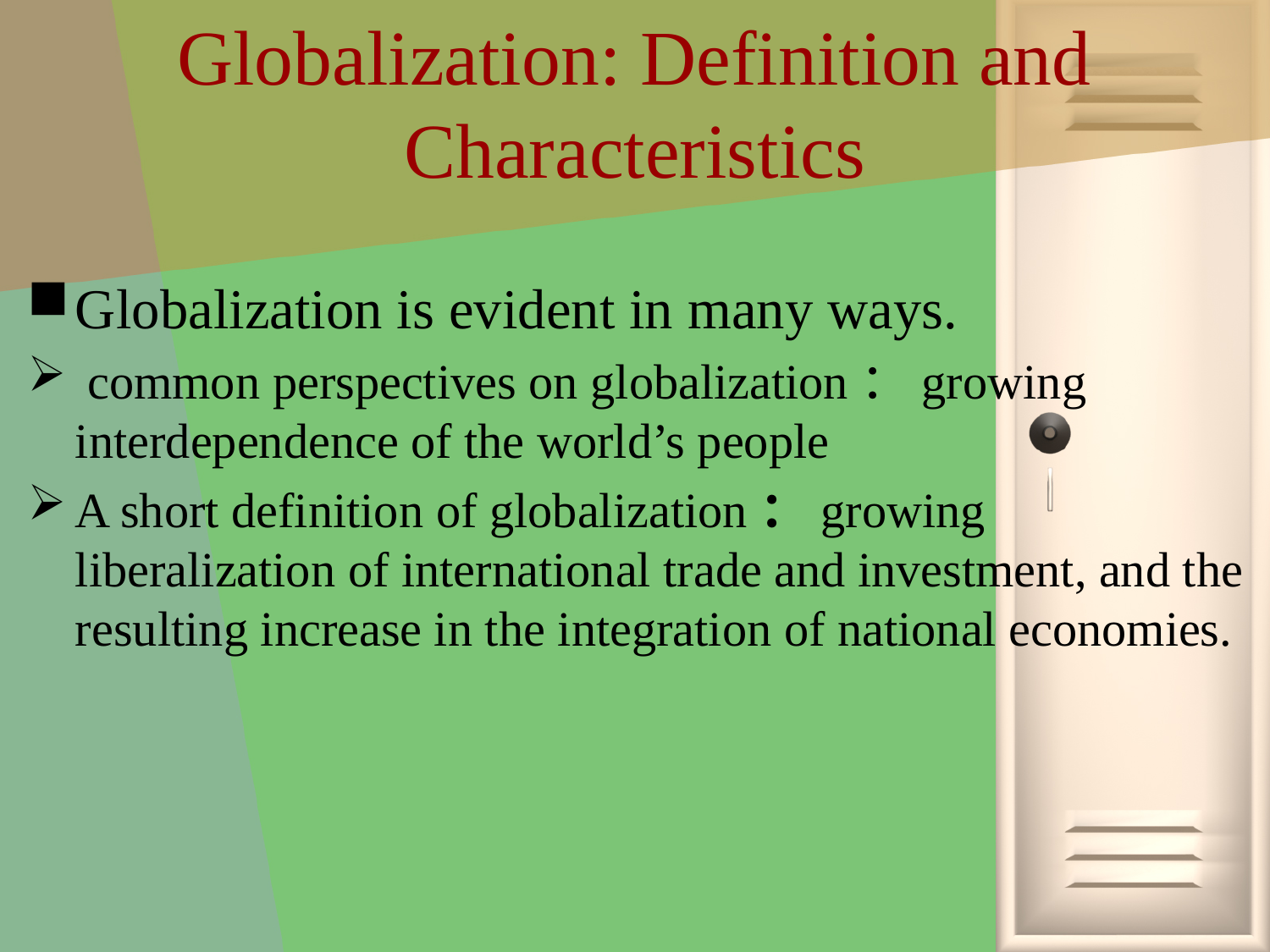

# Globalization: Definition and Characteristics
Globalization is evident in many ways.
 common perspectives on globalization：growing interdependence of the world’s people
A short definition of globalization：growing liberalization of international trade and investment, and the resulting increase in the integration of national economies.